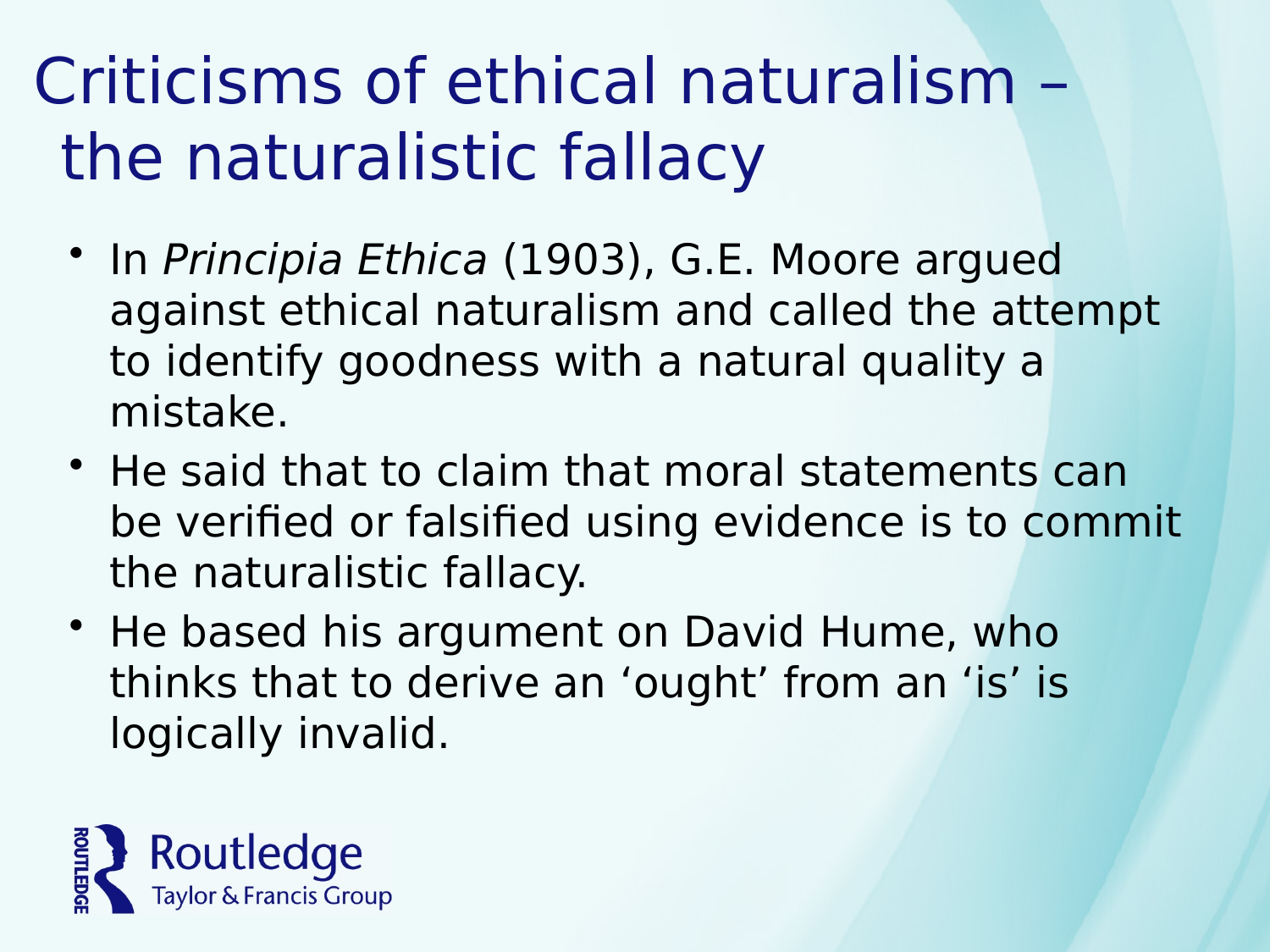

# Criticisms of ethical naturalism – the naturalistic fallacy
In Principia Ethica (1903), G.E. Moore argued against ethical naturalism and called the attempt to identify goodness with a natural quality a mistake.
He said that to claim that moral statements can be verified or falsified using evidence is to commit the naturalistic fallacy.
He based his argument on David Hume, who thinks that to derive an ‘ought’ from an ‘is’ is logically invalid.